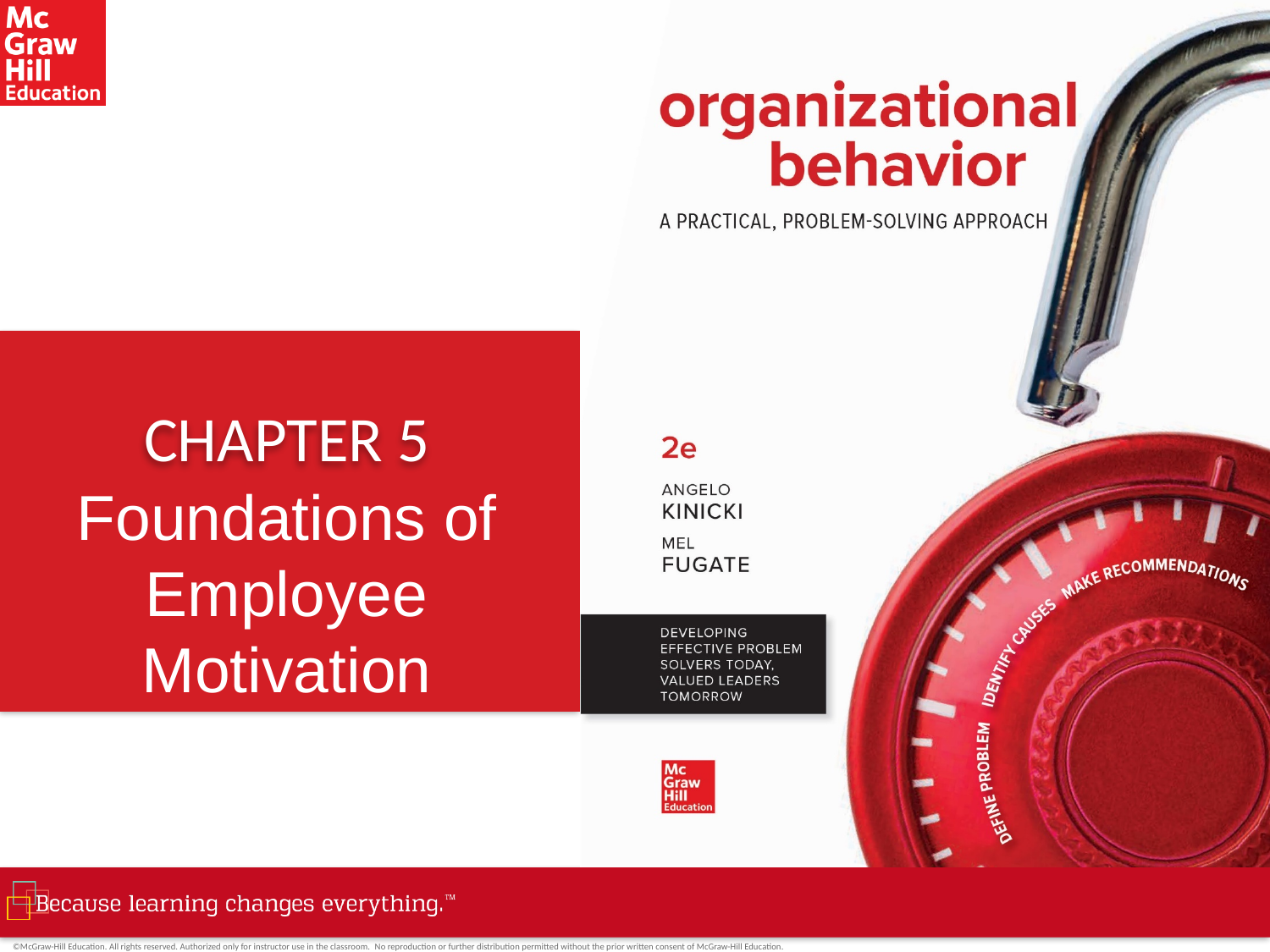

# CHAPTER 5
Foundations of Employee Motivation